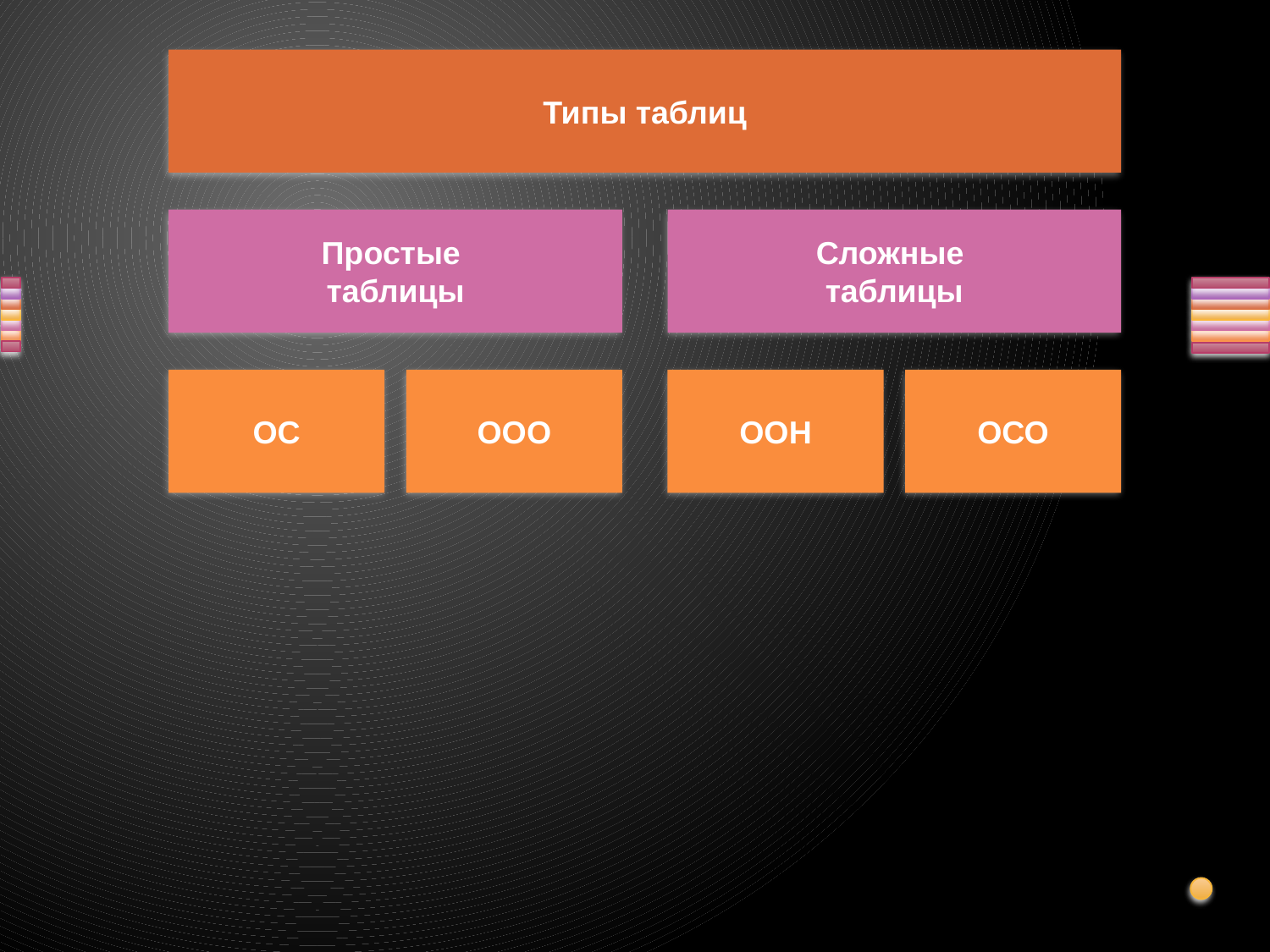

Типы таблиц
Простые
таблицы
ОС
ООО
Сложные
таблицы
ООН
ОСО